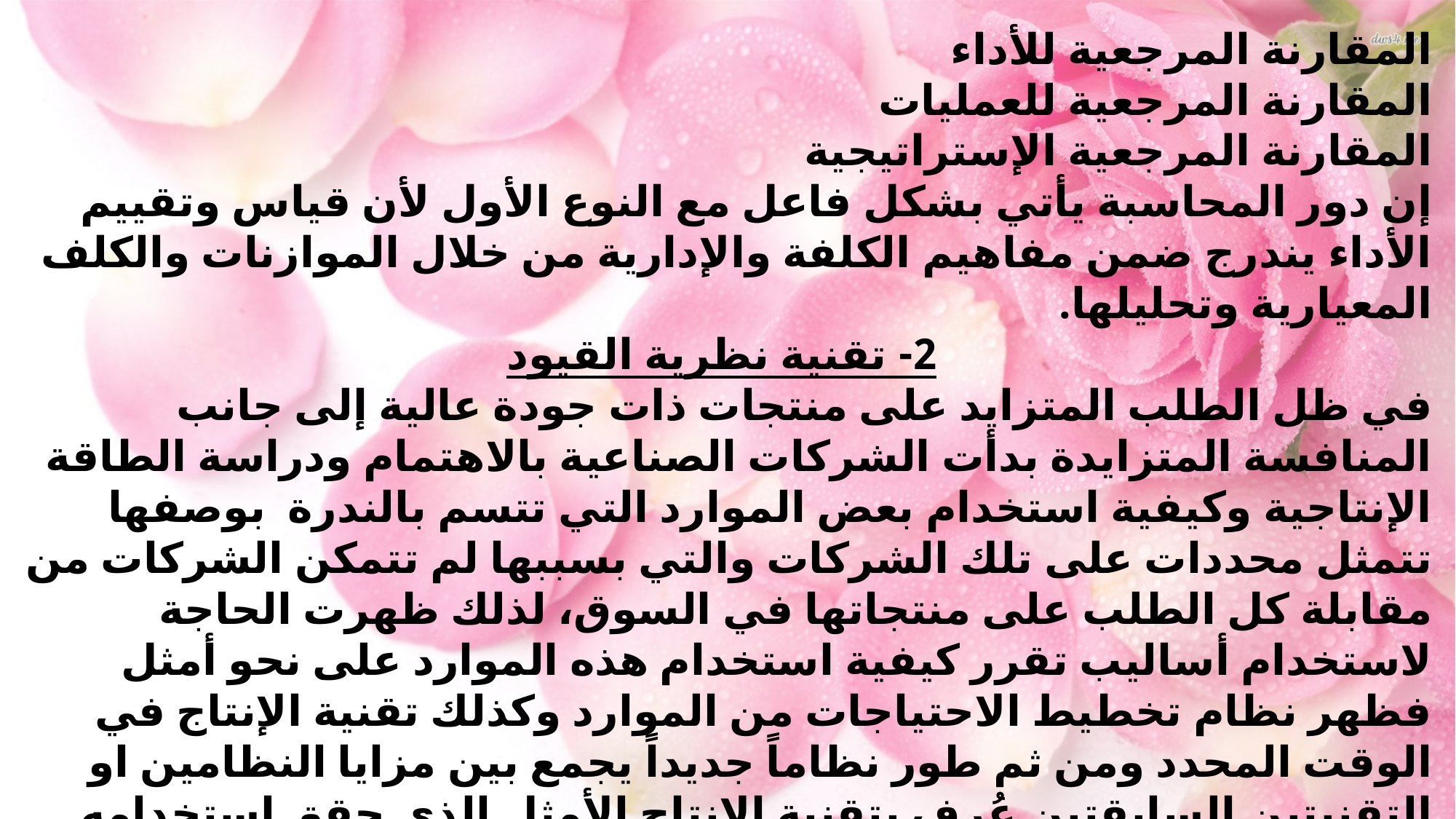

المقارنة المرجعية للأداء
المقارنة المرجعية للعمليات
المقارنة المرجعية الإستراتيجية
إن دور المحاسبة يأتي بشكل فاعل مع النوع الأول لأن قياس وتقييم الأداء يندرج ضمن مفاهيم الكلفة والإدارية من خلال الموازنات والكلف المعيارية وتحليلها.
2- تقنية نظرية القيود
في ظل الطلب المتزايد على منتجات ذات جودة عالية إلى جانب المنافسة المتزايدة بدأت الشركات الصناعية بالاهتمام ودراسة الطاقة الإنتاجية وكيفية استخدام بعض الموارد التي تتسم بالندرة  بوصفها تتمثل محددات على تلك الشركات والتي بسببها لم تتمكن الشركات من مقابلة كل الطلب على منتجاتها في السوق، لذلك ظهرت الحاجة لاستخدام أساليب تقرر كيفية استخدام هذه الموارد على نحو أمثل فظهر نظام تخطيط الاحتياجات من الموارد وكذلك تقنية الإنتاج في الوقت المحدد ومن ثم طور نظاماً جديداً يجمع بين مزايا النظامين او التقنيتين السابقتين عُرف بتقنية الإنتاج الأمثل الذي حقق استخدامه نجاحاً كبيراً ومن ثم طور إلى ما يسمى بالإنتاج المتزامن وصولاً إلى نظرية القيود التي عرفت بأنها (مدخل إداري يتجه نحو تعظيم الربح طويل الأمد من خلال إدارة تهتم بمعالجة الاختناقات التنظيمية أو الموارد النادرة).